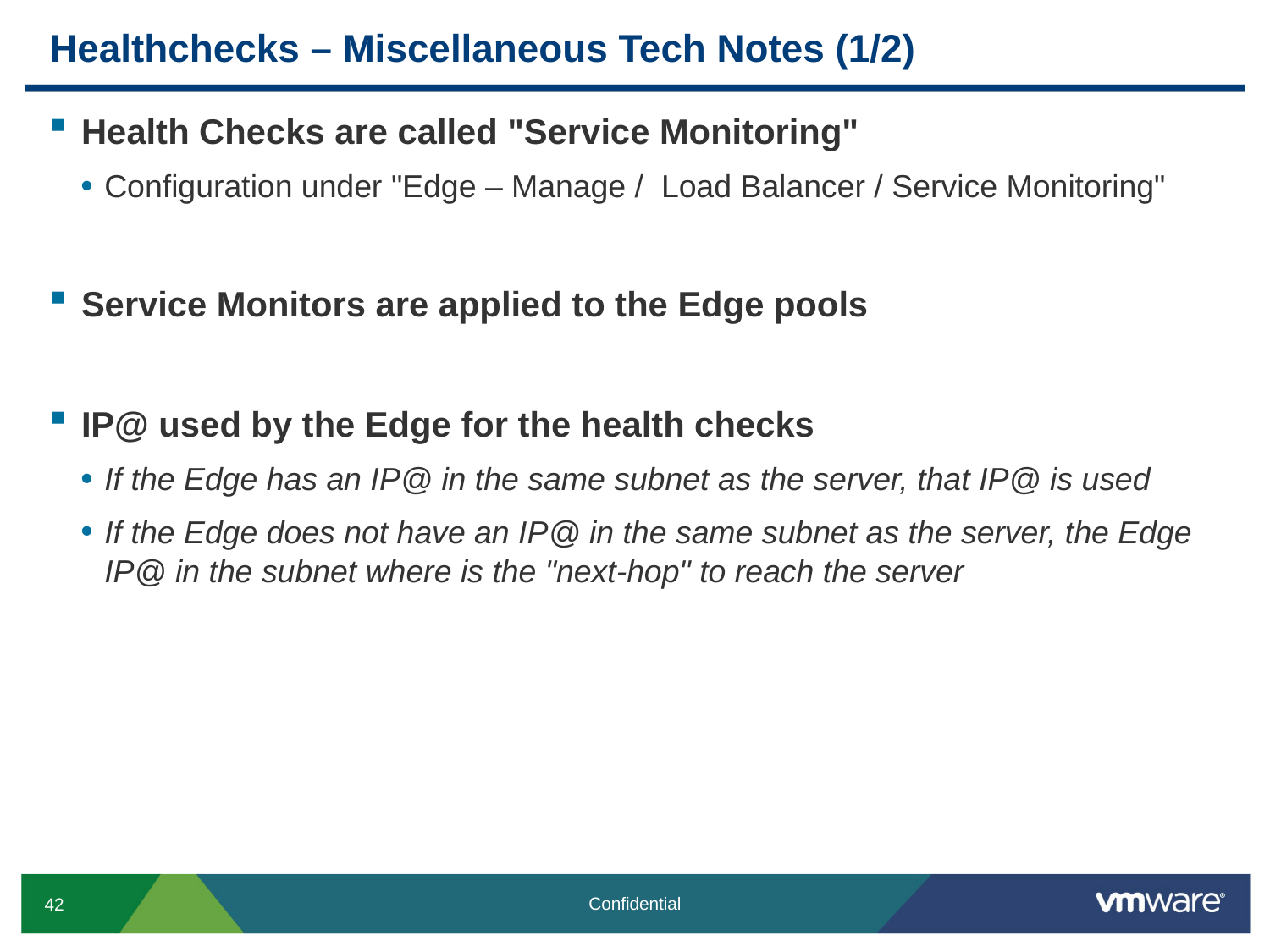

# Healthchecks – Miscellaneous Tech Notes (1/2)
Health Checks are called "Service Monitoring"
Configuration under "Edge – Manage /  Load Balancer / Service Monitoring"

Service Monitors are applied to the Edge pools

IP@ used by the Edge for the health checks
If the Edge has an IP@ in the same subnet as the server, that IP@ is used
If the Edge does not have an IP@ in the same subnet as the server, the Edge IP@ in the subnet where is the "next-hop" to reach the server